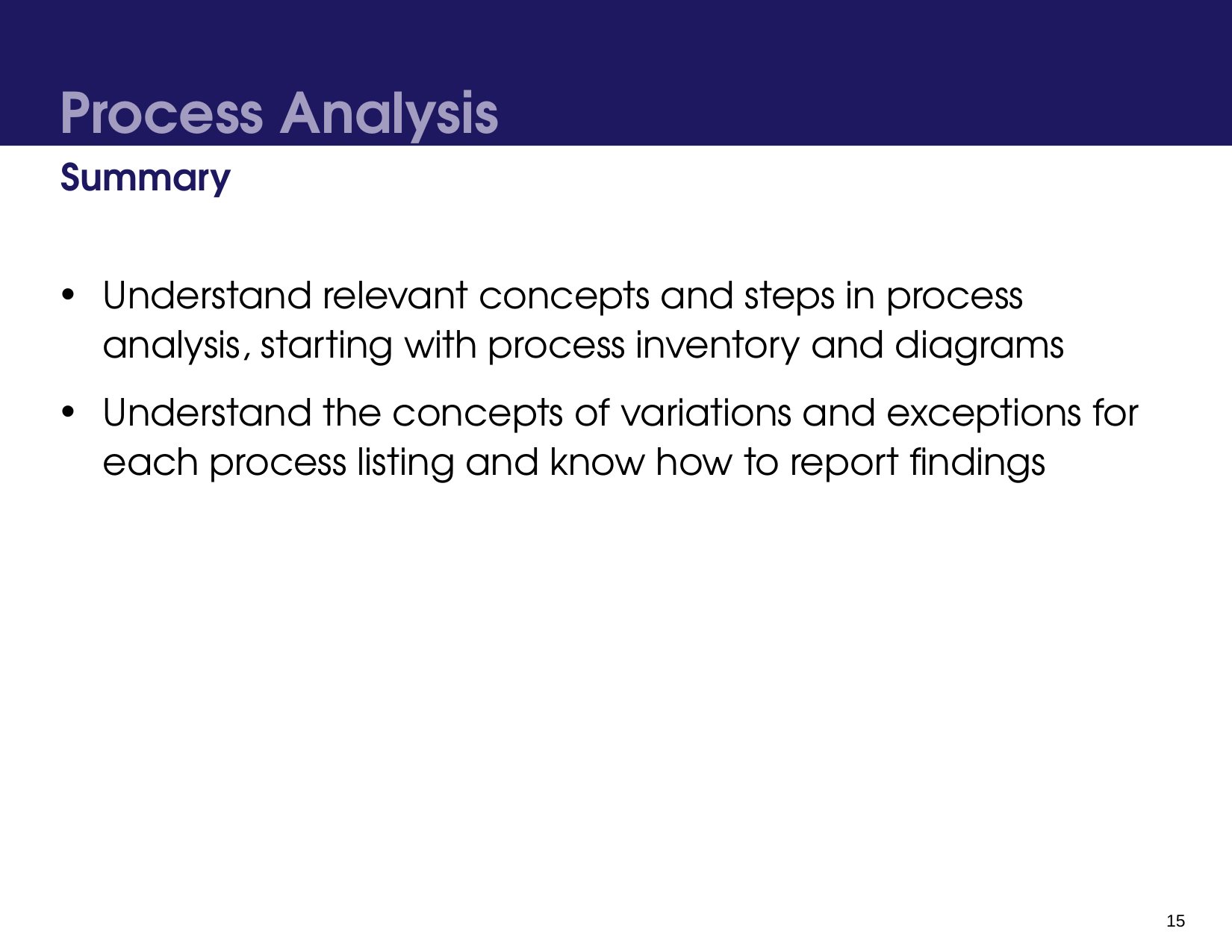

# Process Analysis
Summary
Understand relevant concepts and steps in process analysis, starting with process inventory and diagrams
Understand the concepts of variations and exceptions for each process listing and know how to report findings

15